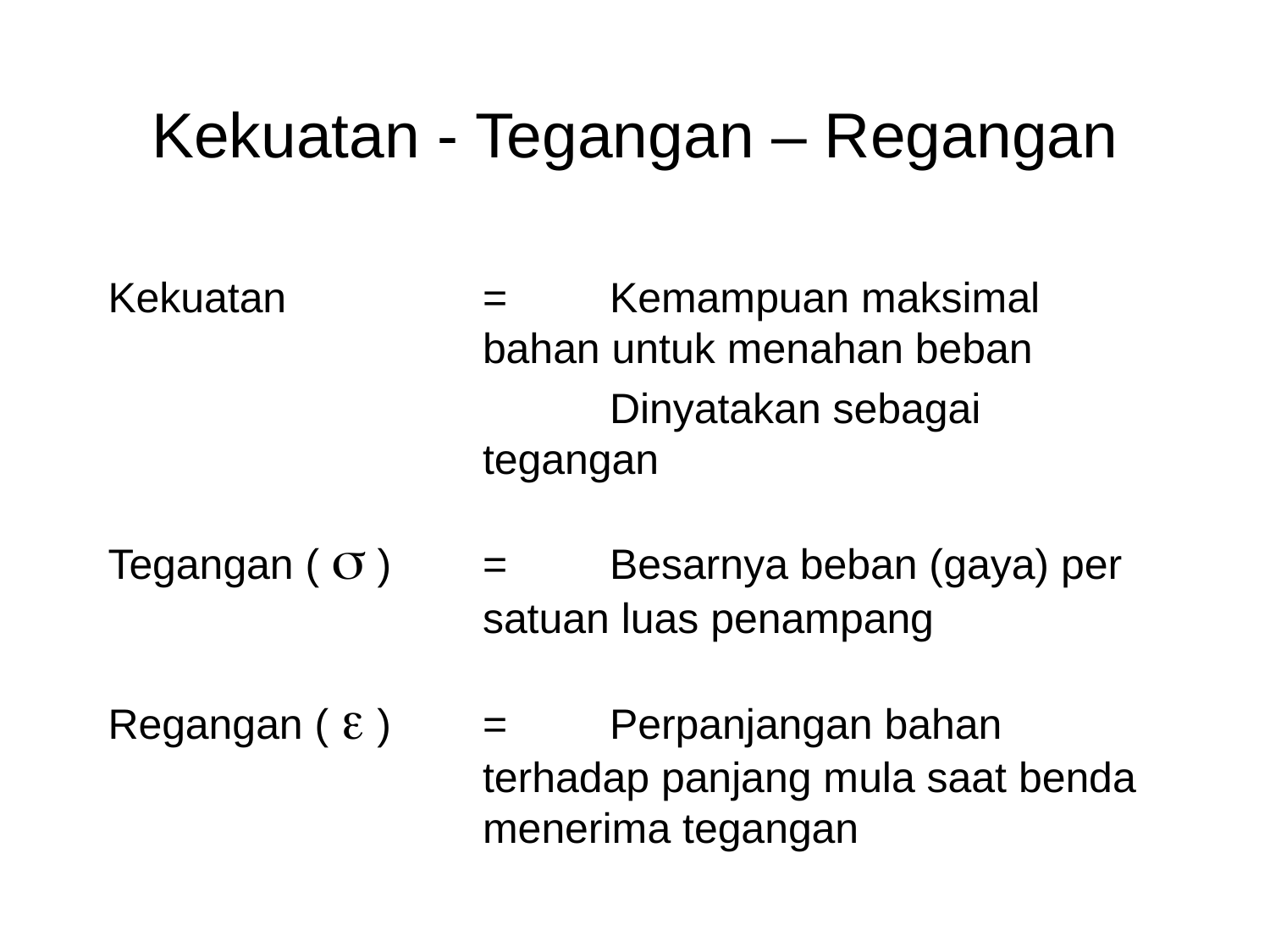

# Kekuatan - Tegangan – Regangan
Kekuatan	=	Kemampuan maksimal bahan untuk menahan beban
		Dinyatakan sebagai tegangan

Tegangan ( σ )	=	Besarnya beban (gaya) per satuan luas penampang

Regangan ( ε )	=	Perpanjangan bahan terhadap panjang mula saat benda menerima tegangan